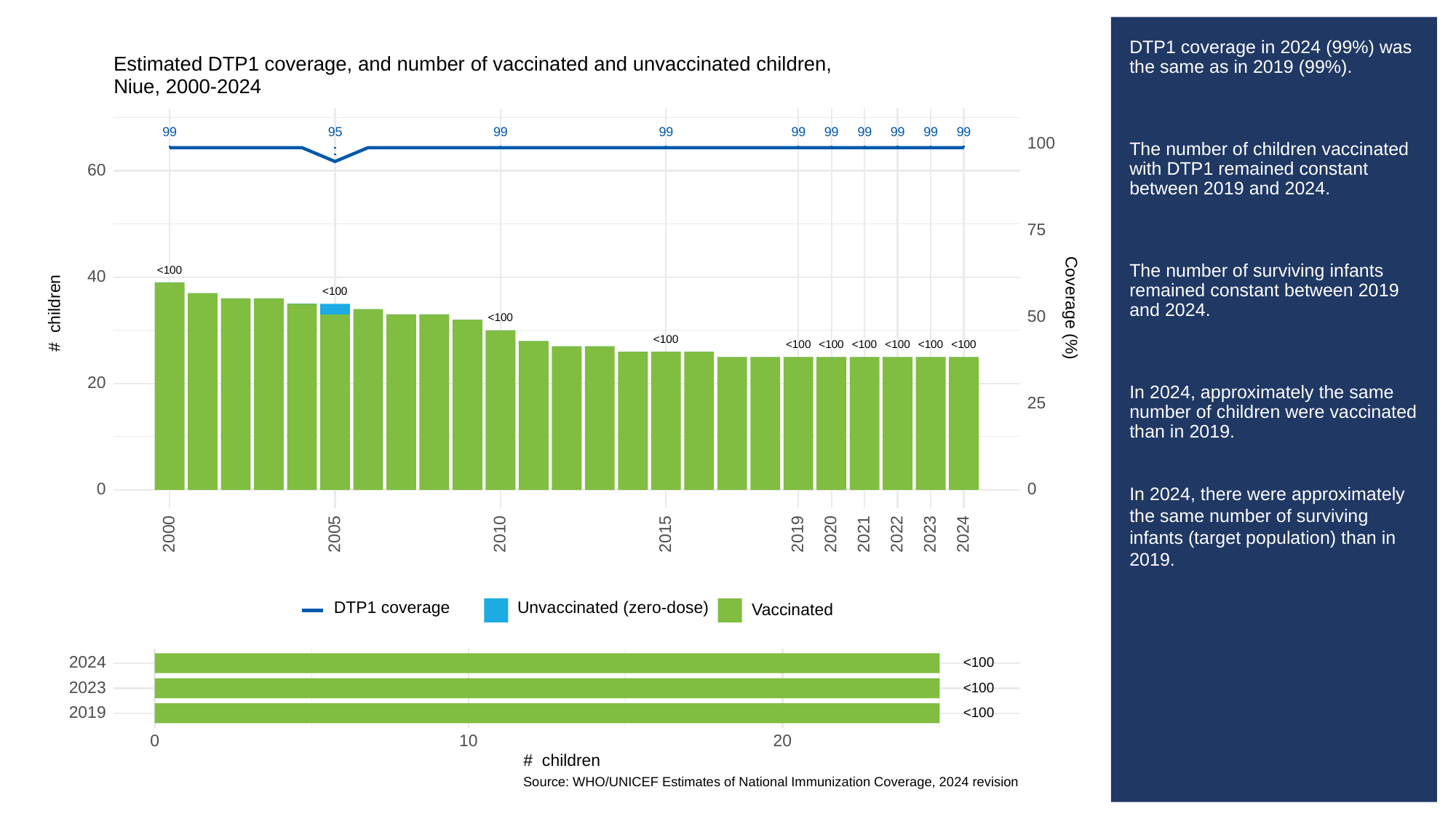

# DTP1 coverage in 2024 (99%) was the same as in 2019 (99%).

The number of children vaccinated with DTP1 remained constant between 2019 and 2024.

The number of surviving infants remained constant between 2019 and 2024.

In 2024, approximately the same number of children were vaccinated than in 2019.

In 2024, there were approximately the same number of surviving infants (target population) than in 2019.

Estimated DTP1 coverage, and number of vaccinated and unvaccinated children,
Niue, 2000-2024

99
95
99
99
99
99
99
99
99
99
100

60

75
<100
40

<100

Coverage (%)
#  children

50
<100

<100
<100
<100
<100
<100
<100
<100

20

25

0
0

2023
2000
2005
2010
2015
2019
2020
2021
2022
2024

Unvaccinated (zero-dose)
DTP1 coverage
Vaccinated

2024
<100

2023
<100

2019
<100

0
10
20
#  children
Source: WHO/UNICEF Estimates of National Immunization Coverage, 2024 revision